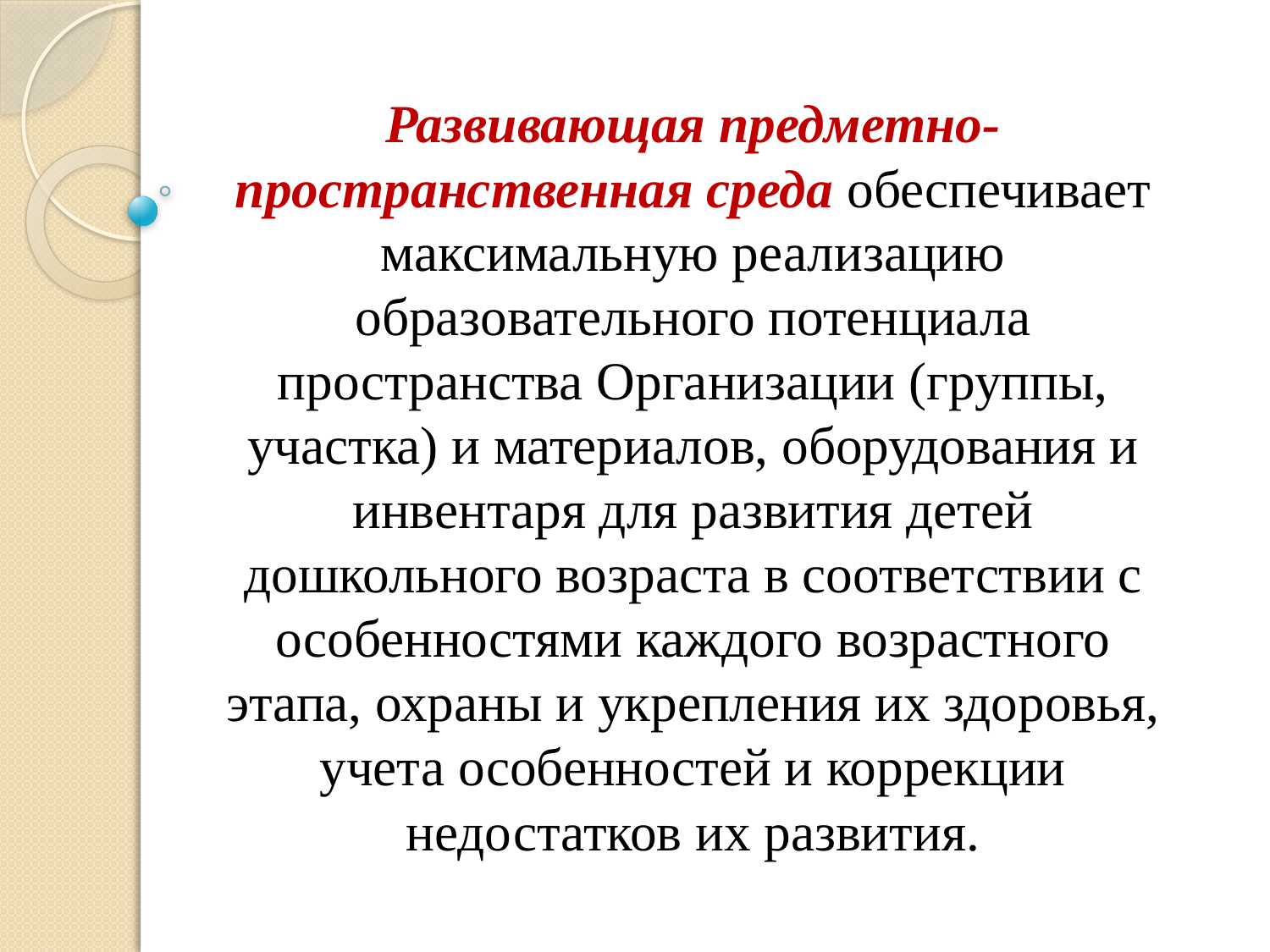

# Развивающая предметно-пространственная среда обеспечивает максимальную реализацию образовательного потенциала пространства Организации (группы, участка) и материалов, оборудования и инвентаря для развития детей дошкольного возраста в соответствии с особенностями каждого возрастного этапа, охраны и укрепления их здоровья, учета особенностей и коррекции недостатков их развития.